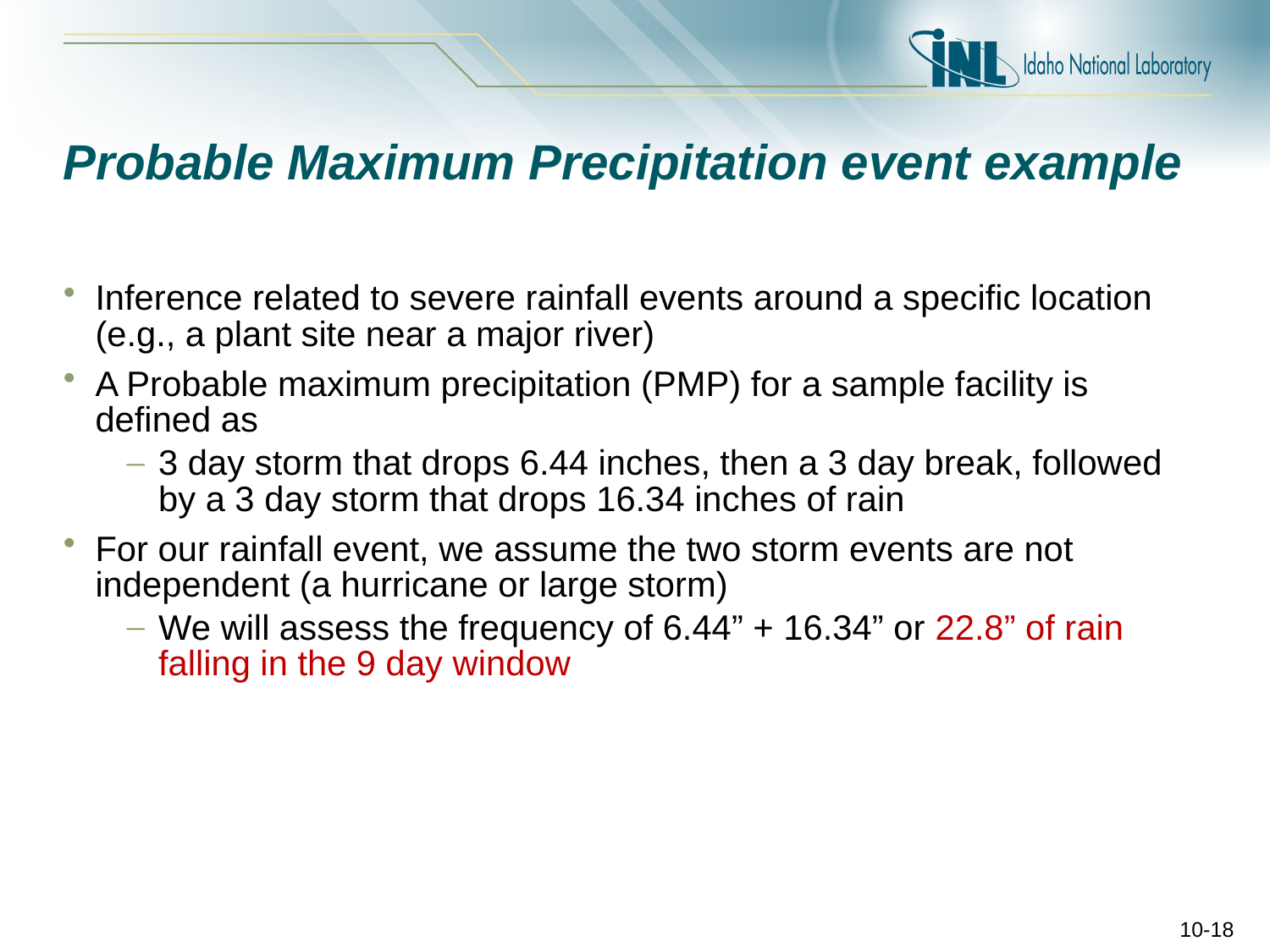

# Probable Maximum Precipitation event example
Inference related to severe rainfall events around a specific location (e.g., a plant site near a major river)
A Probable maximum precipitation (PMP) for a sample facility is defined as
3 day storm that drops 6.44 inches, then a 3 day break, followed by a 3 day storm that drops 16.34 inches of rain
For our rainfall event, we assume the two storm events are not independent (a hurricane or large storm)
We will assess the frequency of 6.44” + 16.34” or 22.8” of rain falling in the 9 day window
10-18